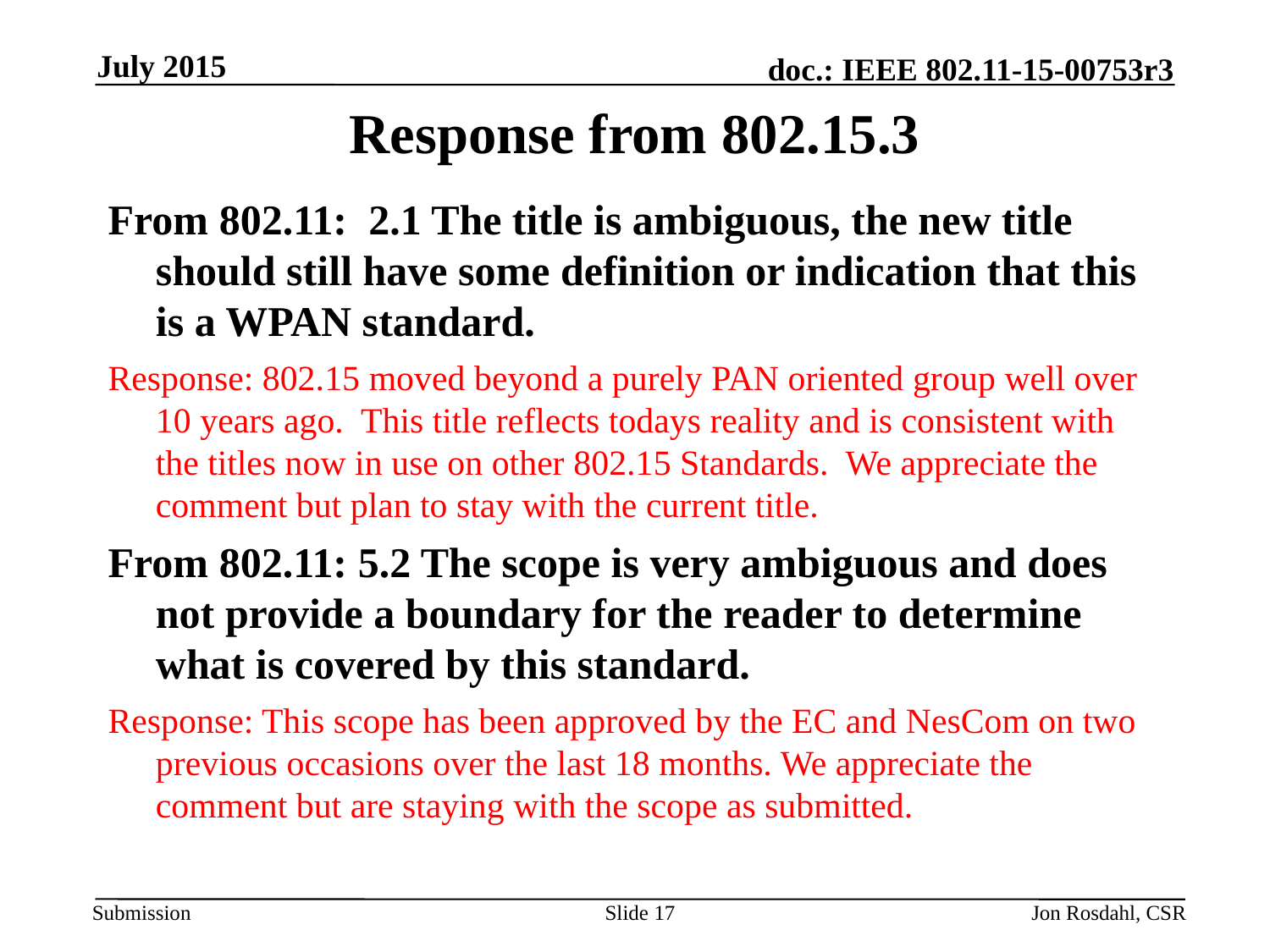

July 2015
# Response from 802.15.3
From 802.11:  2.1 The title is ambiguous, the new title should still have some definition or indication that this is a WPAN standard.
Response: 802.15 moved beyond a purely PAN oriented group well over 10 years ago.  This title reflects todays reality and is consistent with the titles now in use on other 802.15 Standards.  We appreciate the comment but plan to stay with the current title.
From 802.11: 5.2 The scope is very ambiguous and does not provide a boundary for the reader to determine what is covered by this standard.
Response: This scope has been approved by the EC and NesCom on two previous occasions over the last 18 months. We appreciate the comment but are staying with the scope as submitted.

Slide 17
Jon Rosdahl, CSR